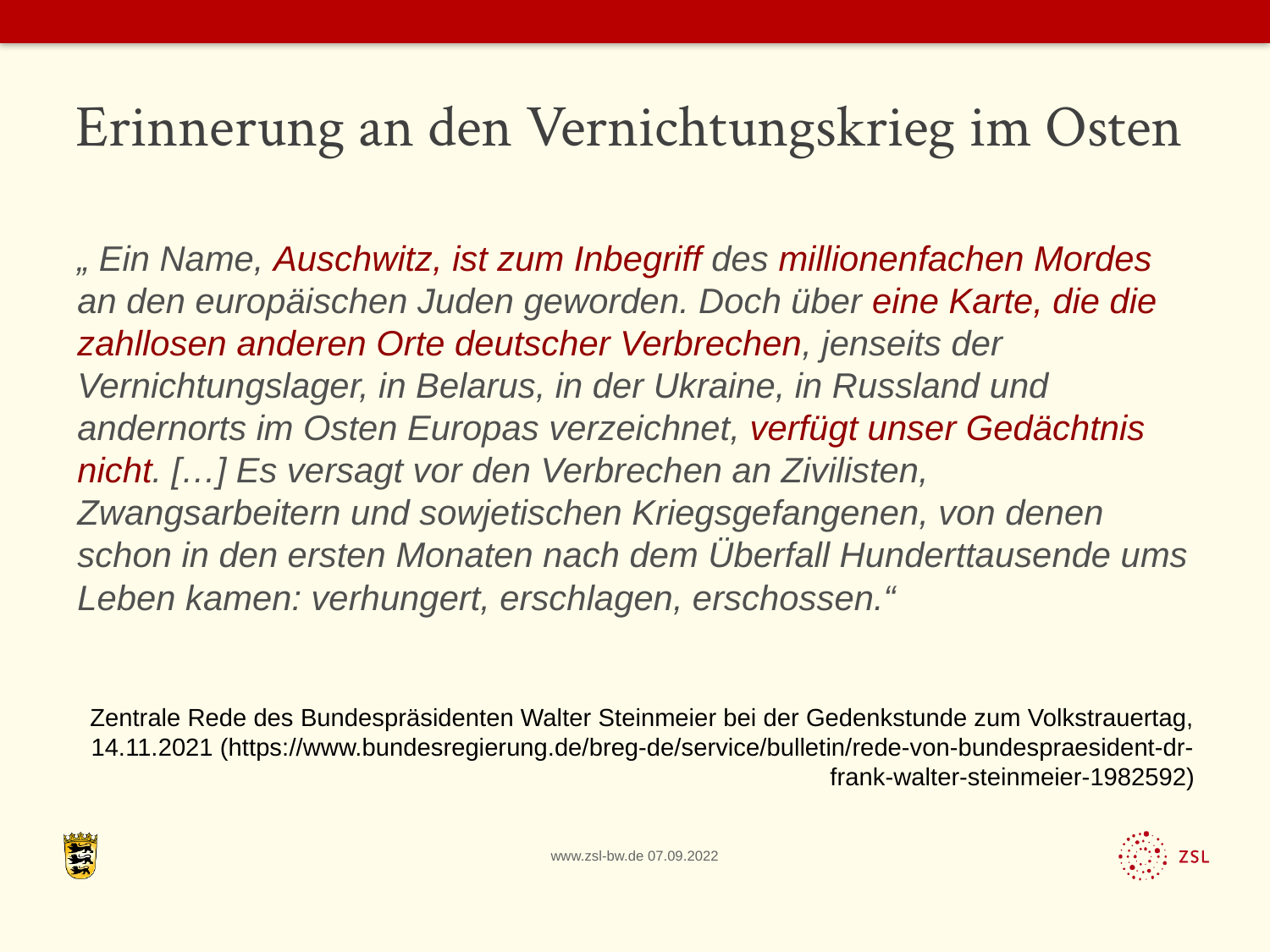

# Erinnerung an den Vernichtungskrieg im Osten
„ Ein Name, Auschwitz, ist zum Inbegriff des millionenfachen Mordes an den europäischen Juden geworden. Doch über eine Karte, die die zahllosen anderen Orte deutscher Verbrechen, jenseits der Vernichtungslager, in Belarus, in der Ukraine, in Russland und andernorts im Osten Europas verzeichnet, verfügt unser Gedächtnis nicht. […] Es versagt vor den Verbrechen an Zivilisten, Zwangsarbeitern und sowjetischen Kriegsgefangenen, von denen schon in den ersten Monaten nach dem Überfall Hunderttausende ums Leben kamen: verhungert, erschlagen, erschossen.“

Zentrale Rede des Bundespräsidenten Walter Steinmeier bei der Gedenkstunde zum Volkstrauertag, 14.11.2021 (https://www.bundesregierung.de/breg-de/service/bulletin/rede-von-bundespraesident-dr-frank-walter-steinmeier-1982592)